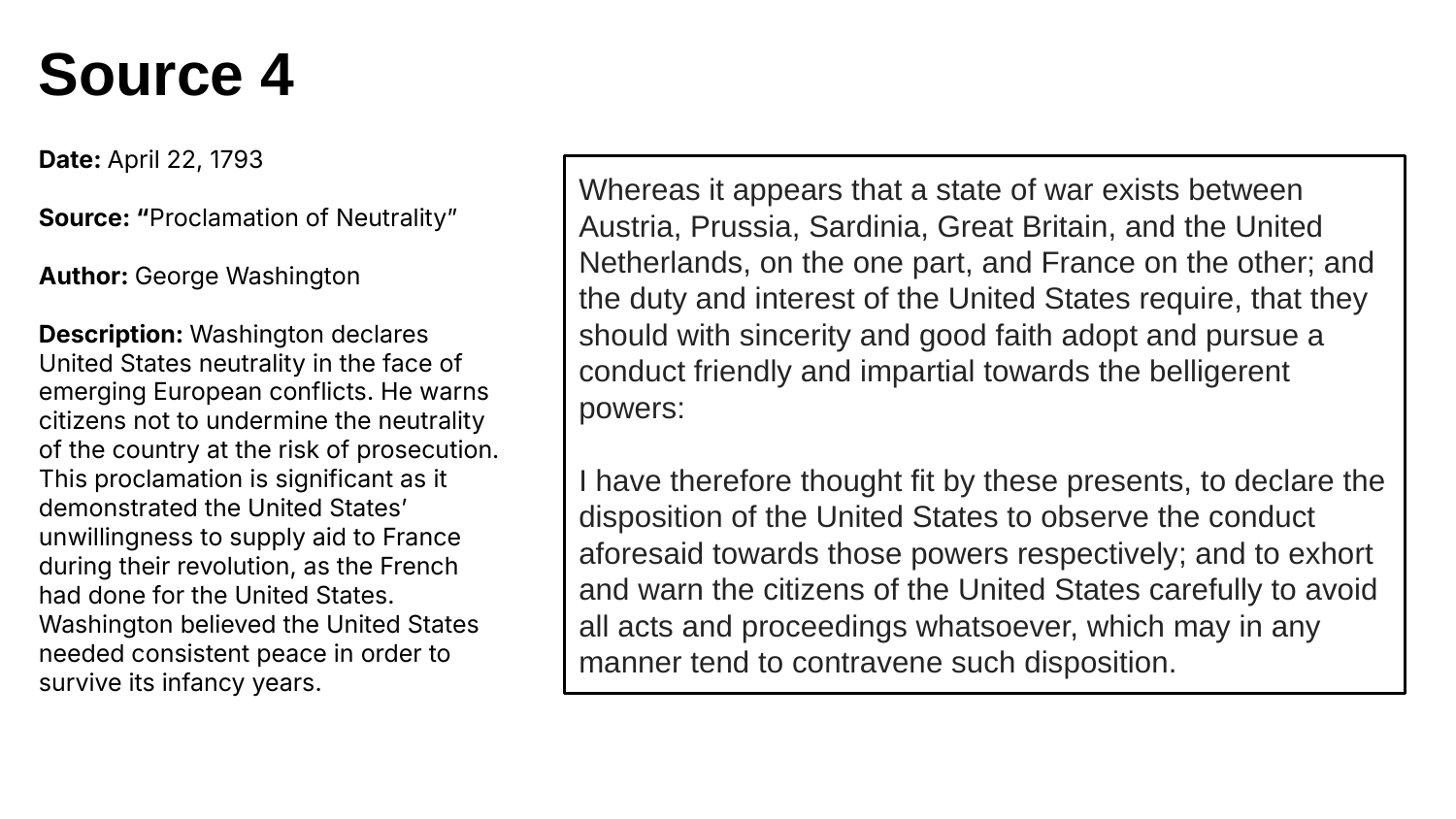

Source 4

Date: April 22, 1793

Source: “Proclamation of Neutrality”

Author: George Washington

Description: Washington declares United States neutrality in the face of emerging European conflicts. He warns citizens not to undermine the neutrality of the country at the risk of prosecution. This proclamation is significant as it demonstrated the United States’ unwillingness to supply aid to France during their revolution, as the French had done for the United States. Washington believed the United States needed consistent peace in order to survive its infancy years.

Whereas it appears that a state of war exists between Austria, Prussia, Sardinia, Great Britain, and the United Netherlands, on the one part, and France on the other; and the duty and interest of the United States require, that they should with sincerity and good faith adopt and pursue a conduct friendly and impartial towards the belligerent powers:

I have therefore thought fit by these presents, to declare the disposition of the United States to observe the conduct aforesaid towards those powers respectively; and to exhort and warn the citizens of the United States carefully to avoid all acts and proceedings whatsoever, which may in any manner tend to contravene such disposition.